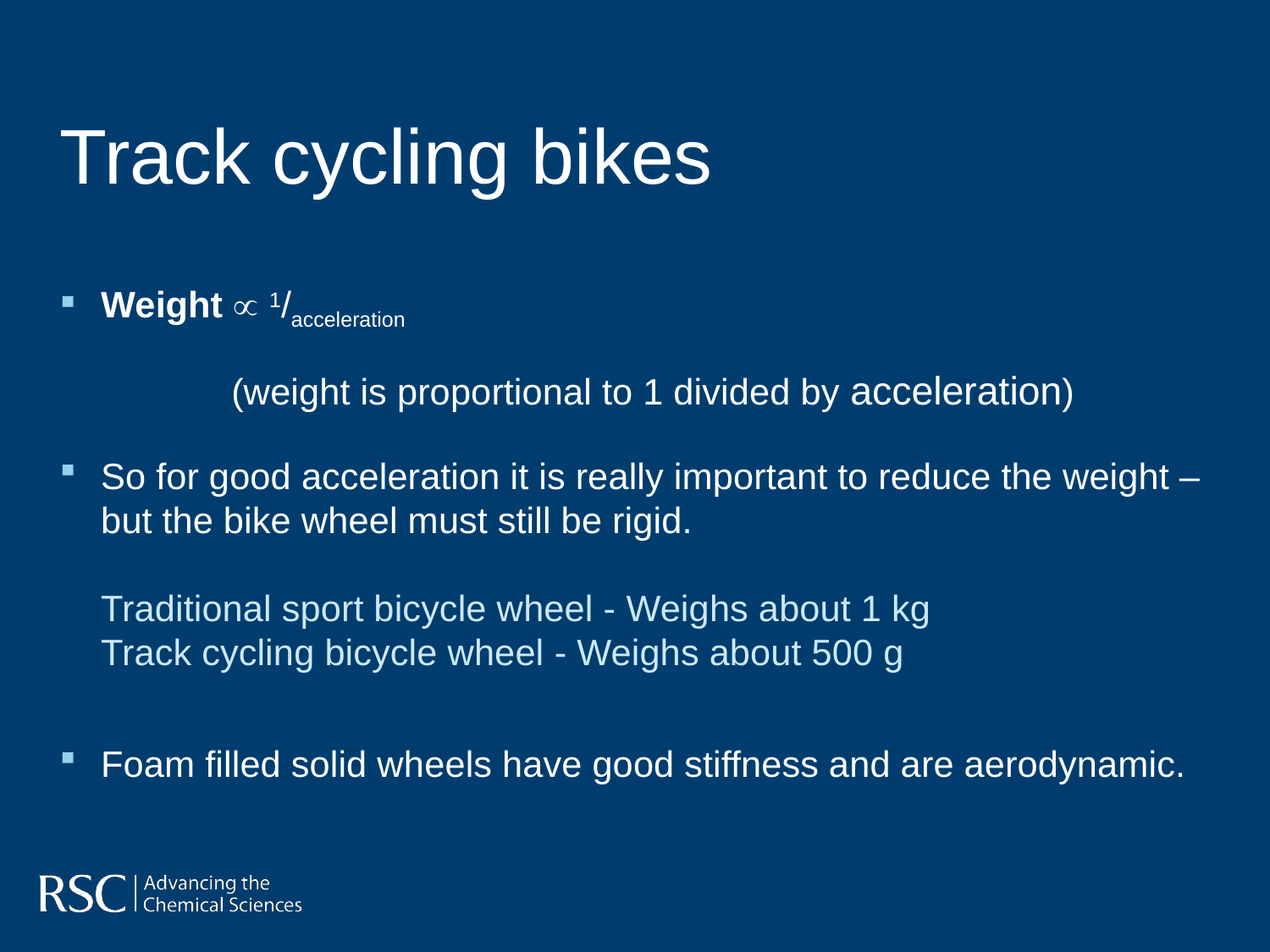

# Track cycling bikes
Weight ∝ 1/acceleration

                             (weight is proportional to 1 divided by acceleration)

So for good acceleration it is really important to reduce the weight – but the bike wheel must still be rigid.

	Traditional sport bicycle wheel - Weighs about 1 kg
	Track cycling bicycle wheel - Weighs about 500 g

Foam filled solid wheels have good stiffness and are aerodynamic.